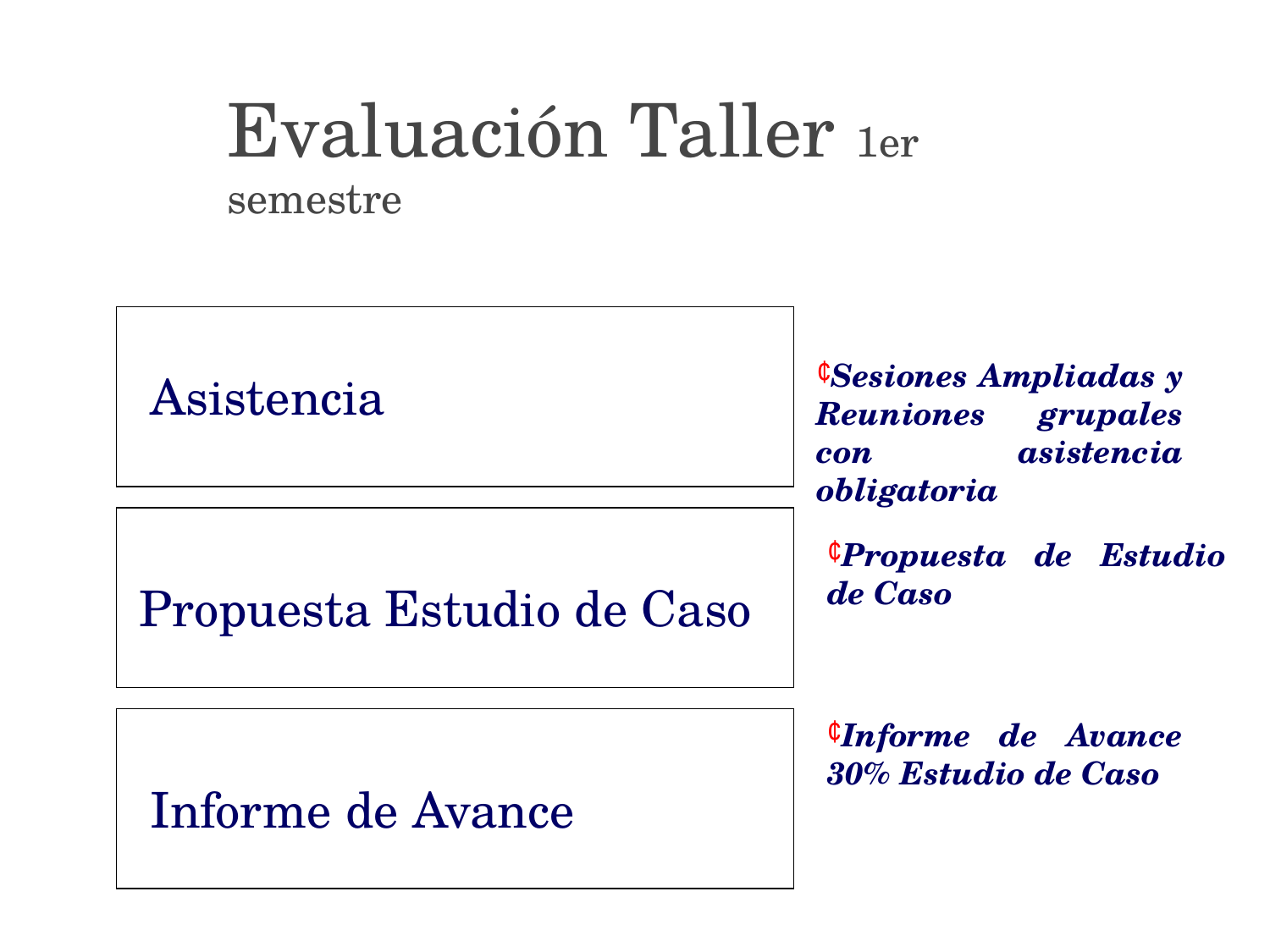

Evaluación Taller 1er semestre

Sesiones Ampliadas y Reuniones grupales con asistencia obligatoria
Asistencia

Propuesta de Estudio de Caso
Propuesta Estudio de Caso

Informe de Avance 30% Estudio de Caso
Informe de Avance